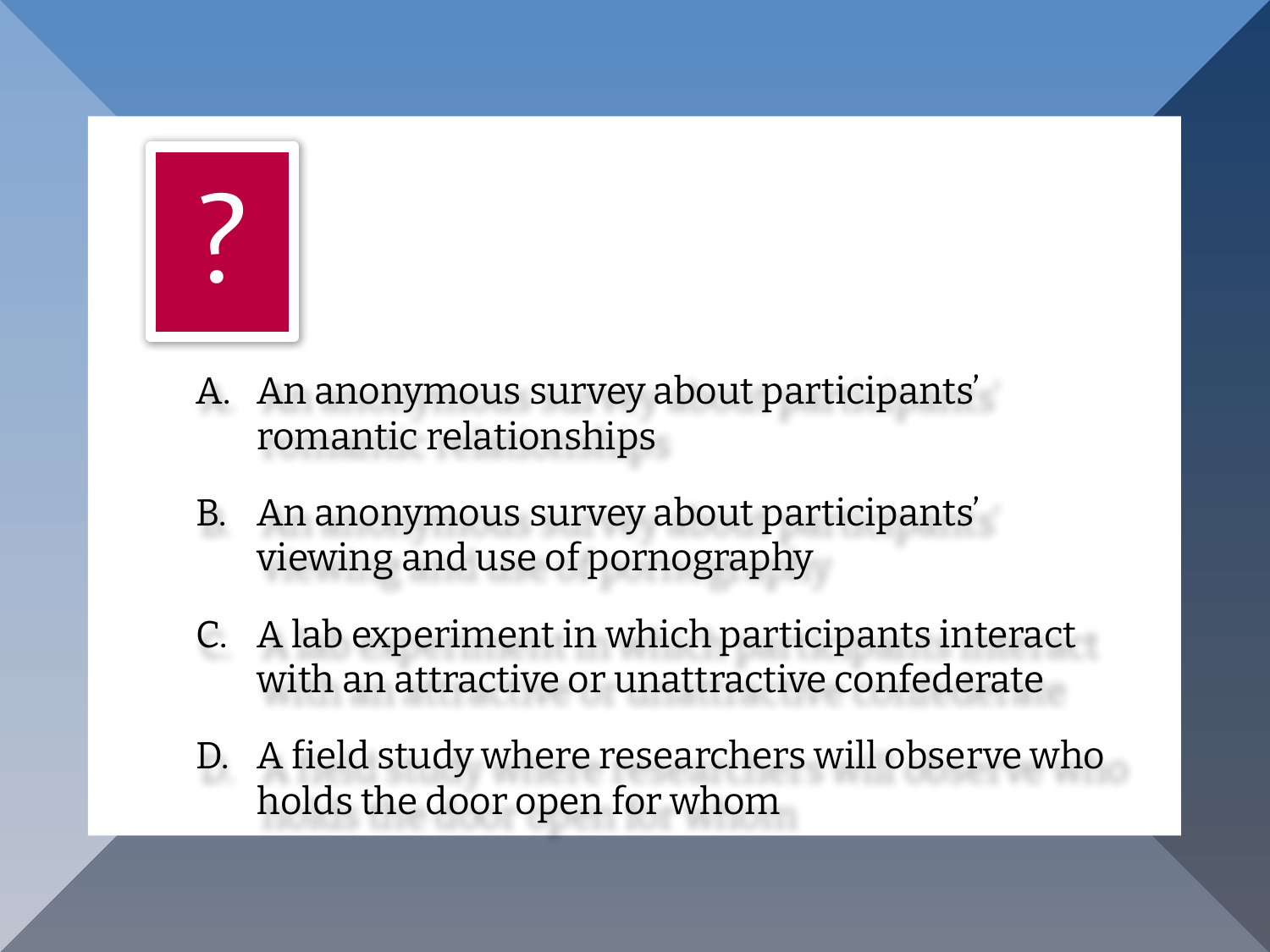

#
An anonymous survey about participants’ romantic relationships
An anonymous survey about participants’ viewing and use of pornography
A lab experiment in which participants interact with an attractive or unattractive confederate
A field study where researchers will observe who holds the door open for whom